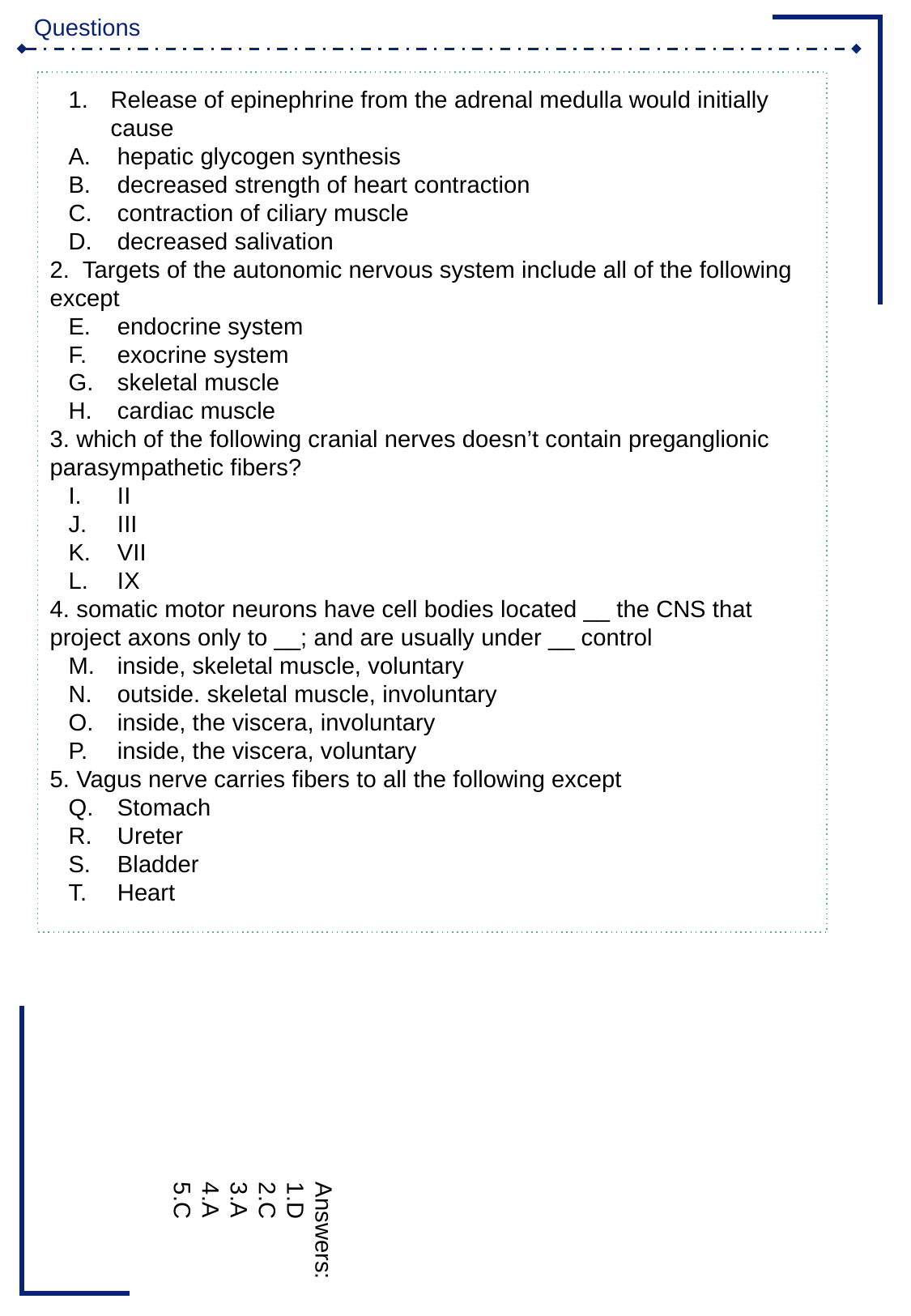

Release of epinephrine from the adrenal medulla would initially cause
 hepatic glycogen synthesis
 decreased strength of heart contraction
 contraction of ciliary muscle
 decreased salivation
2.  Targets of the autonomic nervous system include all of the following except
 endocrine system
 exocrine system
 skeletal muscle
 cardiac muscle
3. which of the following cranial nerves doesn’t contain preganglionic parasympathetic fibers?
 II
 III
 VII
 IX
4. somatic motor neurons have cell bodies located __ the CNS that project axons only to __; and are usually under __ control
 inside, skeletal muscle, voluntary
 outside. skeletal muscle, involuntary
 inside, the viscera, involuntary
 inside, the viscera, voluntary
5. Vagus nerve carries fibers to all the following except
 Stomach
 Ureter
 Bladder
 Heart
Answers:
1.D
2.C
3.A
4.A
5.C